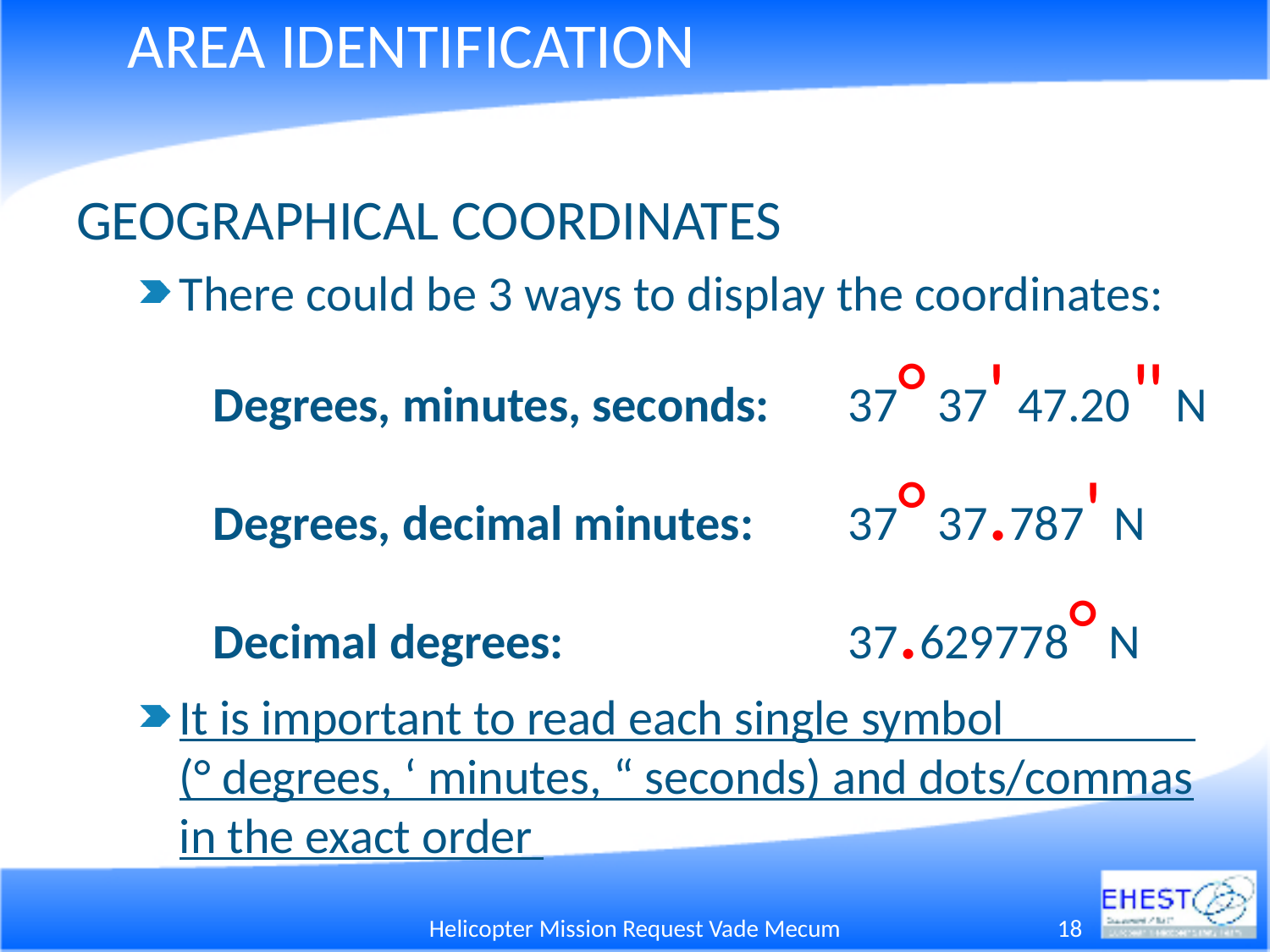

# AREA IDENTIFICATION
GEOGRAPHICAL COORDINATES
There could be 3 ways to display the coordinates:
Degrees, minutes, seconds:	37° 37' 47.20" N
Degrees, decimal minutes:	37° 37.787' N
Decimal degrees:			37.629778° N
It is important to read each single symbol                  (° degrees, ‘ minutes, “ seconds) and dots/commas in the exact order

Helicopter Mission Request Vade Mecum
18